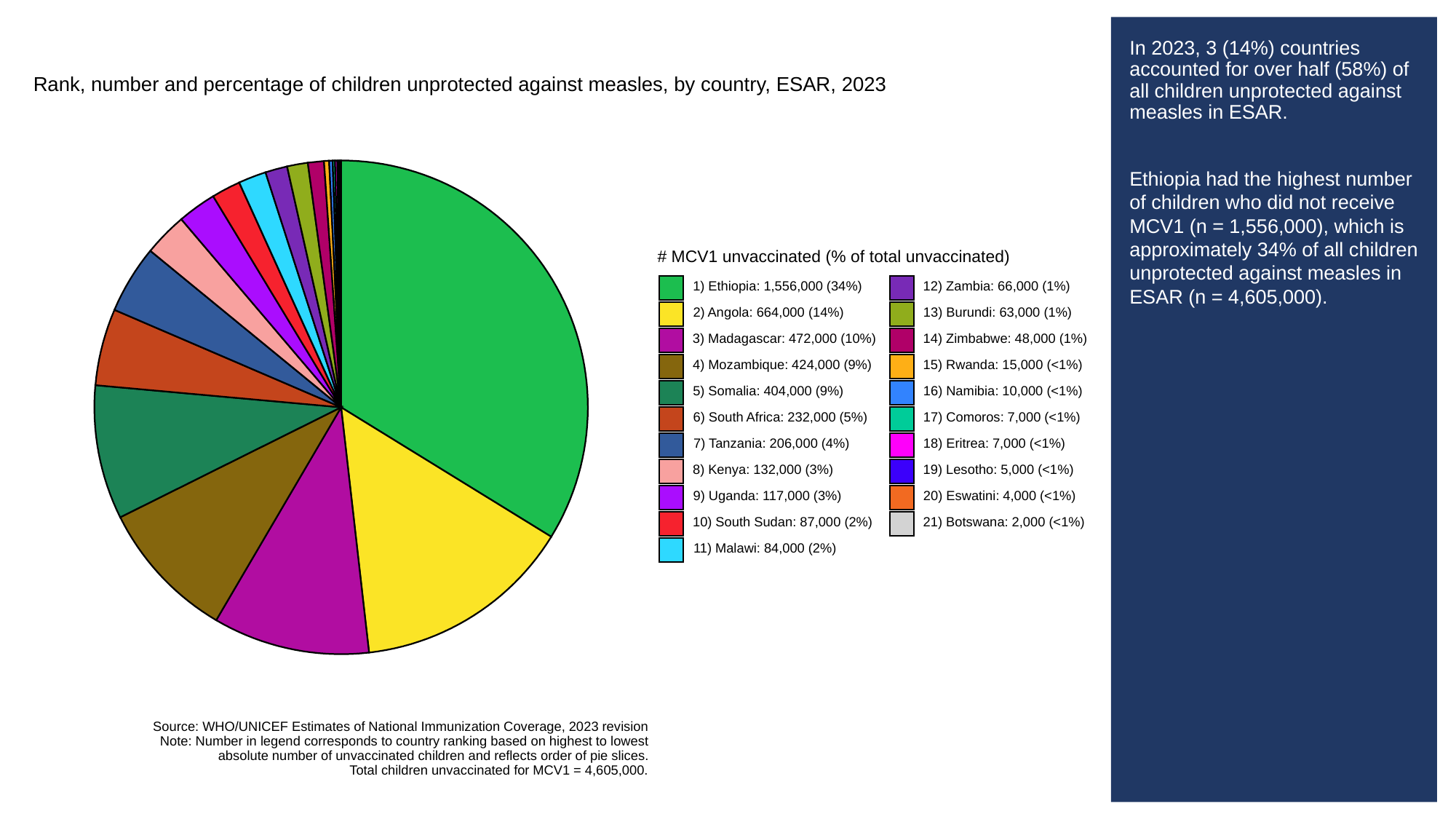

# In 2023, 3 (14%) countries accounted for over half (58%) of all children unprotected against measles in ESAR.

Ethiopia had the highest number of children who did not receive MCV1 (n = 1,556,000), which is approximately 34% of all children unprotected against measles in ESAR (n = 4,605,000).

Rank, number and percentage of children unprotected against measles, by country, ESAR, 2023

# MCV1 unvaccinated (% of total unvaccinated)

1) Ethiopia: 1,556,000 (34%)
12) Zambia: 66,000 (1%)

2) Angola: 664,000 (14%)
13) Burundi: 63,000 (1%)

3) Madagascar: 472,000 (10%)
14) Zimbabwe: 48,000 (1%)

4) Mozambique: 424,000 (9%)
15) Rwanda: 15,000 (<1%)

5) Somalia: 404,000 (9%)
16) Namibia: 10,000 (<1%)

6) South Africa: 232,000 (5%)
17) Comoros: 7,000 (<1%)

7) Tanzania: 206,000 (4%)
18) Eritrea: 7,000 (<1%)

8) Kenya: 132,000 (3%)
19) Lesotho: 5,000 (<1%)

9) Uganda: 117,000 (3%)
20) Eswatini: 4,000 (<1%)

10) South Sudan: 87,000 (2%)
21) Botswana: 2,000 (<1%)

11) Malawi: 84,000 (2%)
Source: WHO/UNICEF Estimates of National Immunization Coverage, 2023 revision
Note: Number in legend corresponds to country ranking based on highest to lowest
absolute number of unvaccinated children and reflects order of pie slices.
Total children unvaccinated for MCV1 = 4,605,000.